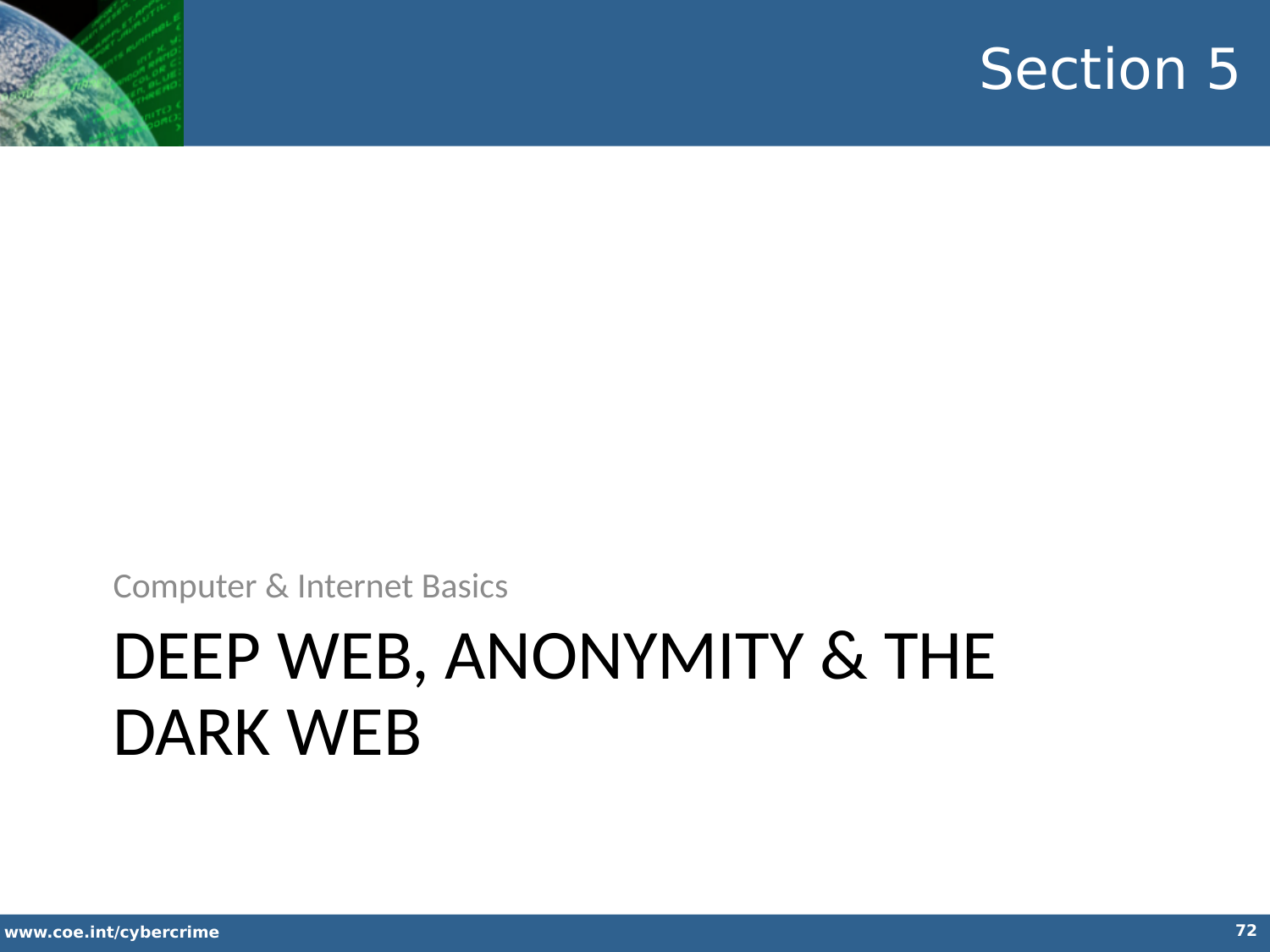

Section 5
Computer & Internet Basics
# Deep web, anonymity & the dark web